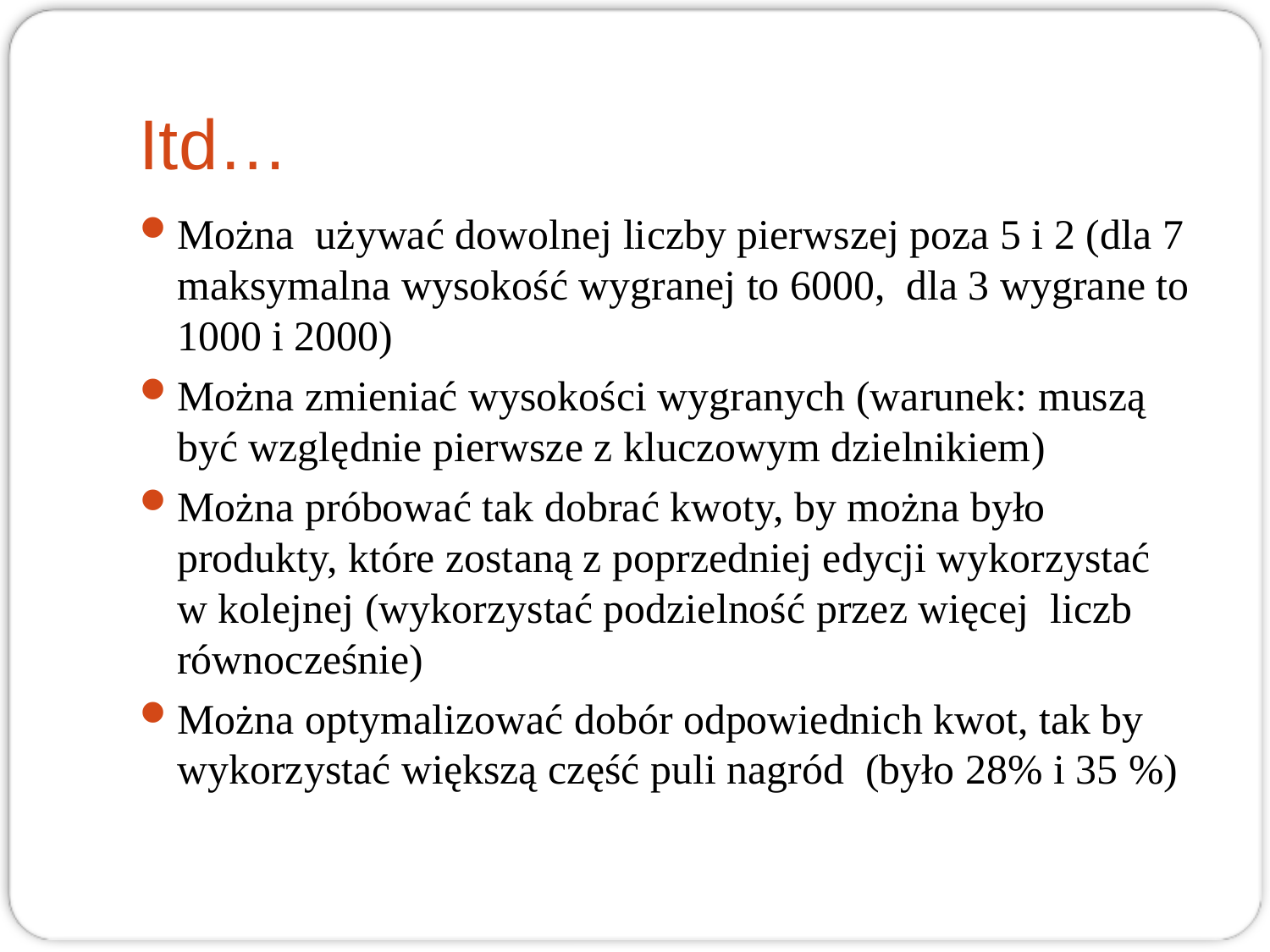

# Itd…
Można  używać dowolnej liczby pierwszej poza 5 i 2 (dla 7 maksymalna wysokość wygranej to 6000,  dla 3 wygrane to 1000 i 2000)
Można zmieniać wysokości wygranych (warunek: muszą być względnie pierwsze z kluczowym dzielnikiem)
Można próbować tak dobrać kwoty, by można było produkty, które zostaną z poprzedniej edycji wykorzystać w kolejnej (wykorzystać podzielność przez więcej  liczb równocześnie)
Można optymalizować dobór odpowiednich kwot, tak by wykorzystać większą część puli nagród  (było 28% i 35 %)